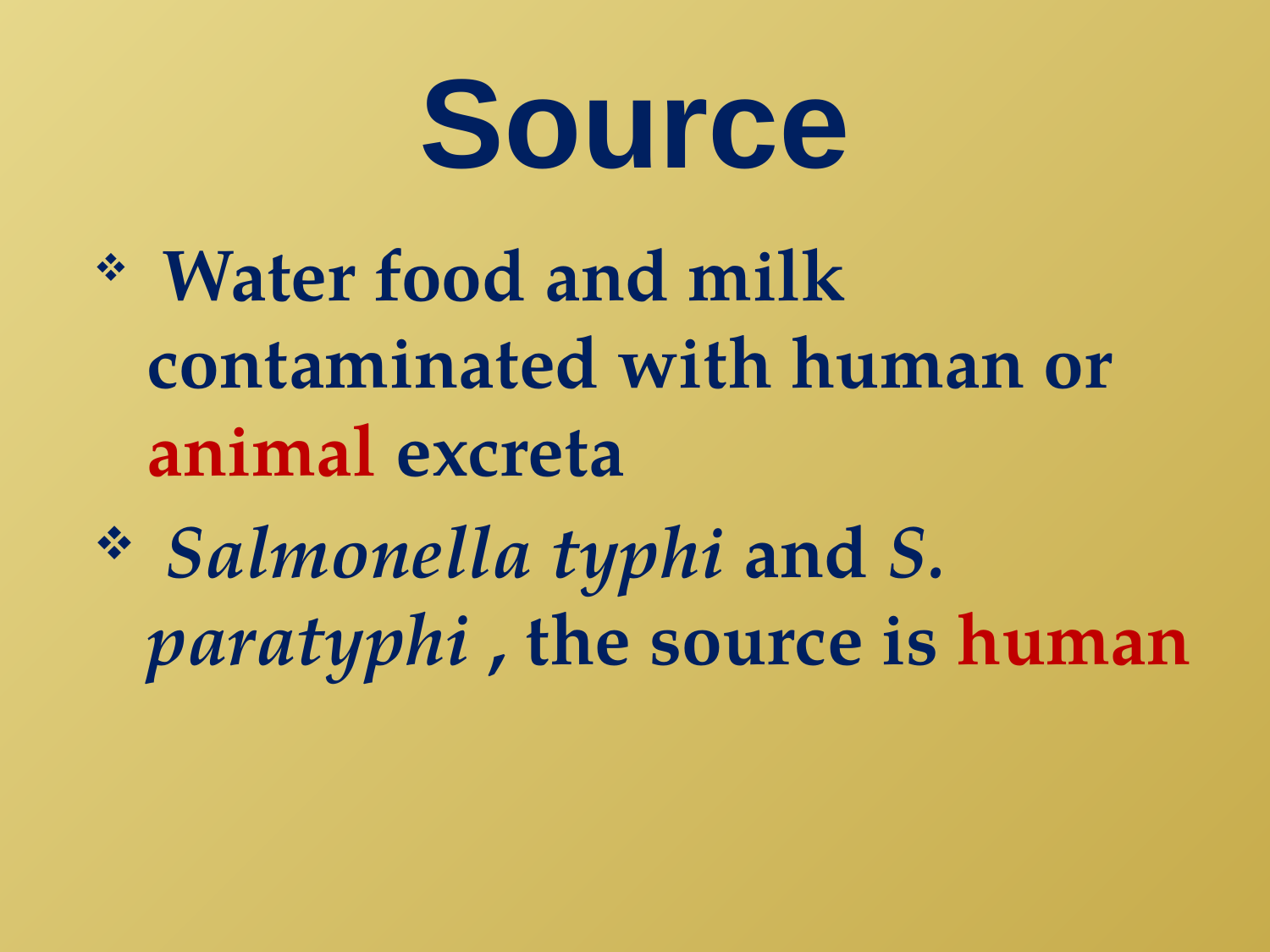

# Source
 Water food and milk contaminated with human or animal excreta
 Salmonella typhi and S. paratyphi , the source is human